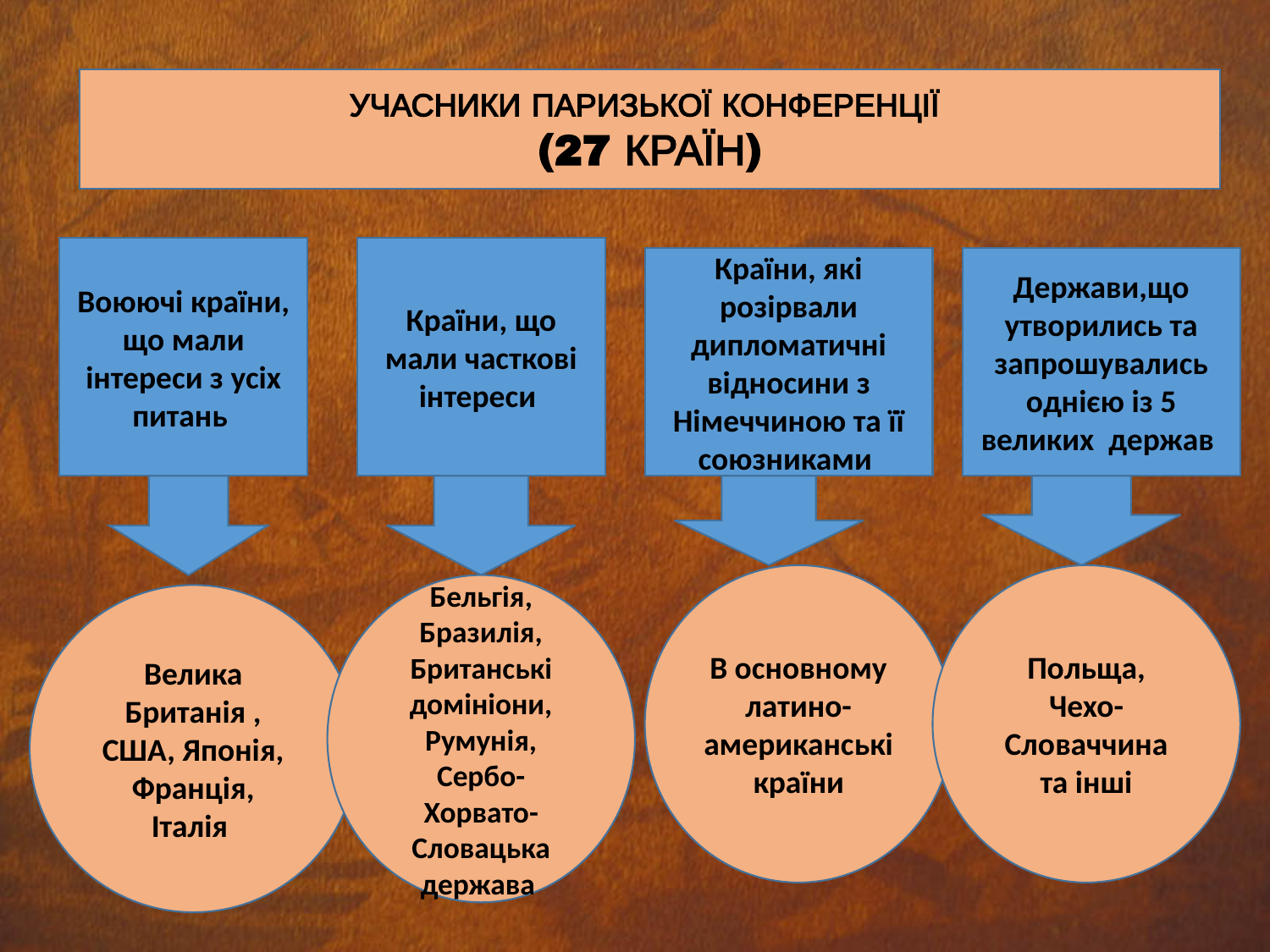

УЧАСНИКИ ПАРИЗЬКОЇ КОНФЕРЕНЦІЇ
(27 КРАЇН)
Воюючі країни, що мали інтереси з усіх питань
Країни, що мали часткові інтереси
Країни, які розірвали дипломатичні відносини з Німеччиною та її союзниками
Держави,що утворились та запрошувались однією із 5 великих  держав

В основному латино-американські країни
Польща, Чехо-Словаччина та інші
Бельгія, Бразилія, Британські домініони, Румунія, Сербо-Хорвато-Словацька держава
Велика Британія , США, Японія, Франція, Італія